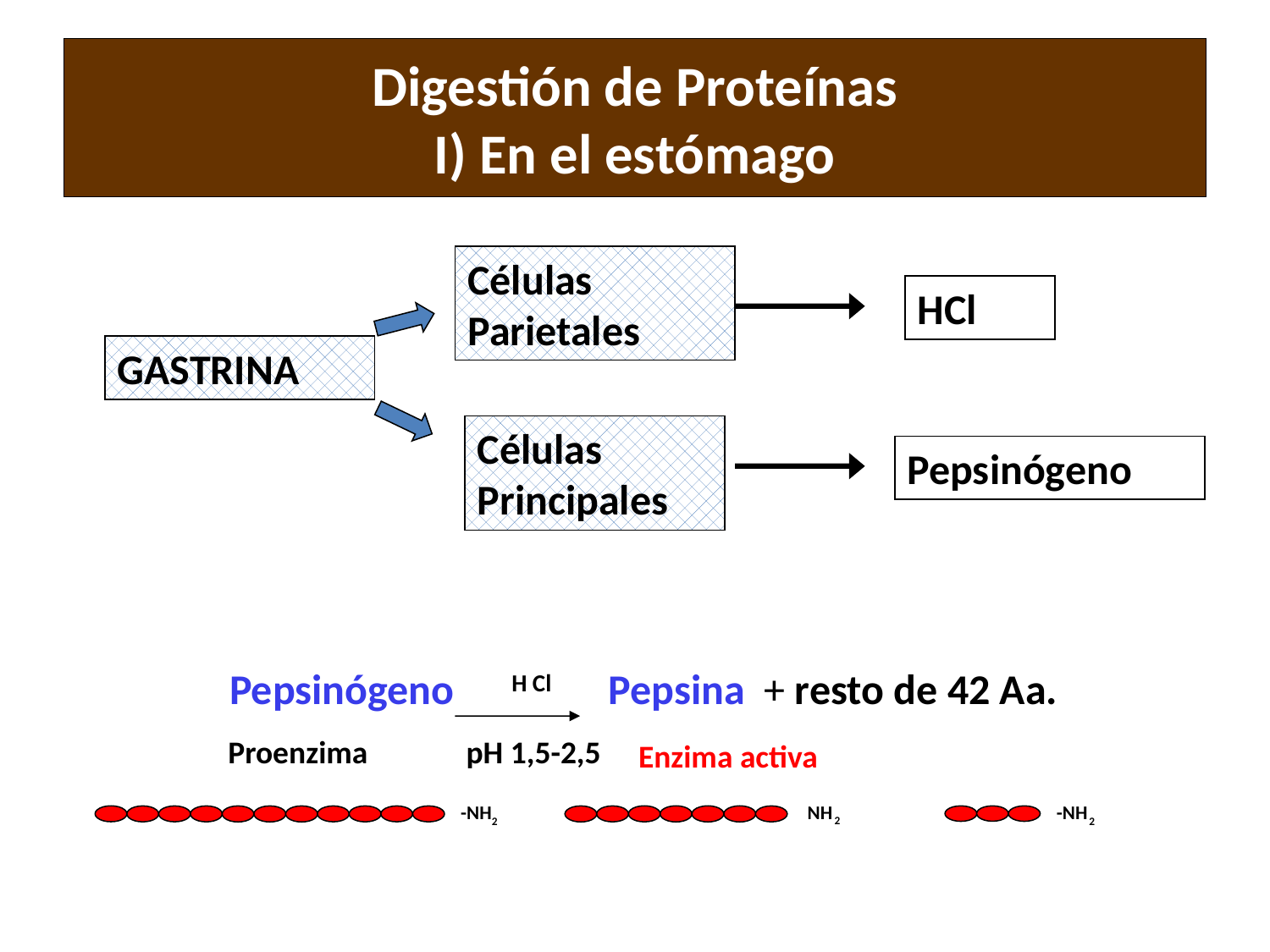

# Digestión de Proteínas I) En el estómago
Células Parietales
HCl

GASTRINA

Células Principales
Pepsinógeno

Pepsinógeno      H Cl      Pepsina  + resto de 42 Aa.

Proenzima
pH 1,5-2,5
Enzima activa
                                                    -NH2                                                                       NH2                                                 -NH2